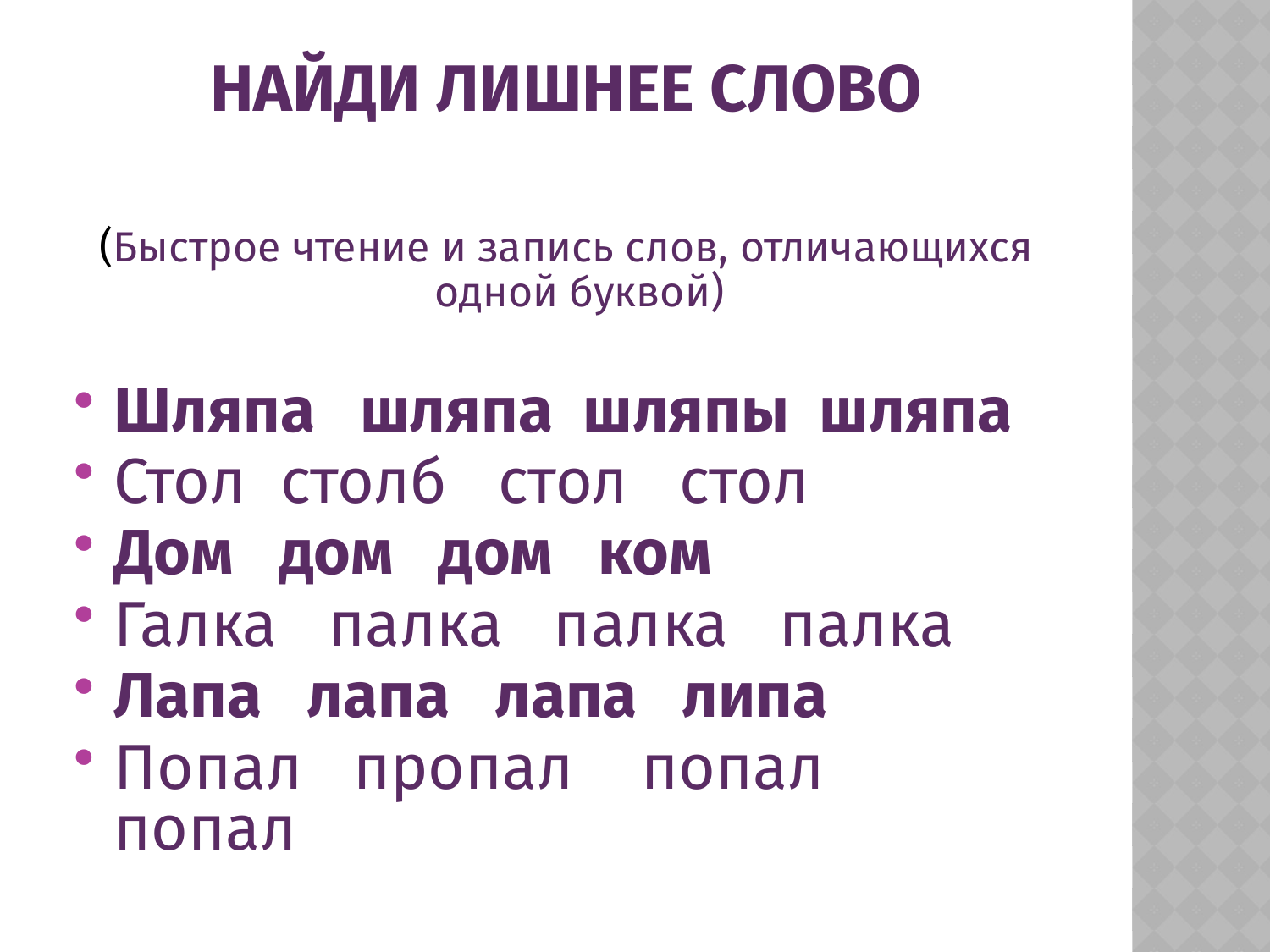

# Найди лишнее слово
(Быстрое чтение и запись слов, отличающихся одной буквой)

Шляпа   шляпа  шляпы  шляпа
Стол  столб   стол   стол
Дом   дом   дом   ком
Галка   палка   палка   палка
Лапа   лапа   лапа   липа
Попал   пропал    попал   попал